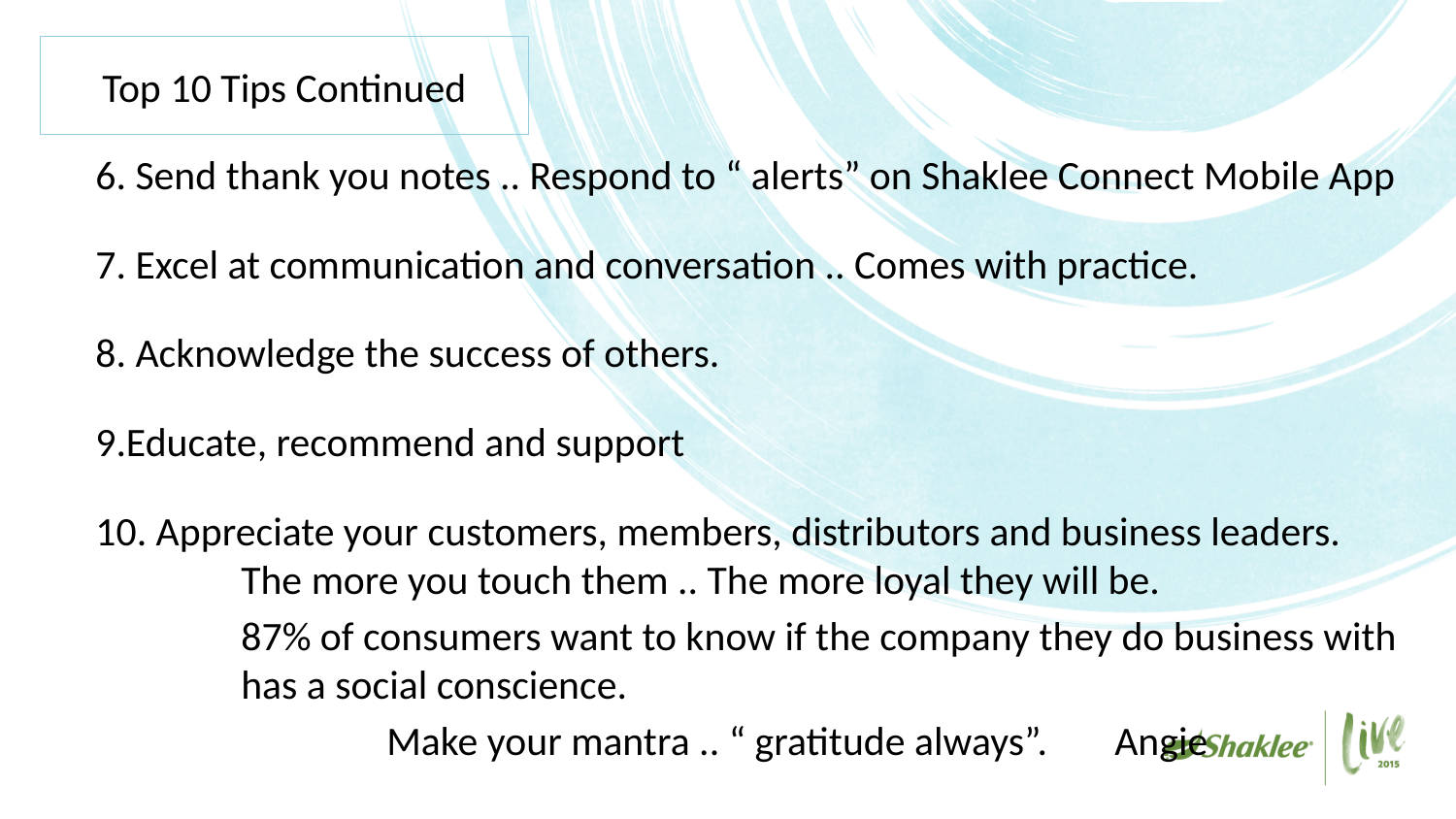

# Top 10 Tips Continued
6. Send thank you notes .. Respond to “ alerts” on Shaklee Connect Mobile App

7. Excel at communication and conversation .. Comes with practice.

8. Acknowledge the success of others.

9.Educate, recommend and support

10. Appreciate your customers, members, distributors and business leaders.		The more you touch them .. The more loyal they will be.
	87% of consumers want to know if the company they do business with 	has a social conscience.
		Make your mantra .. “ gratitude always”.	Angie